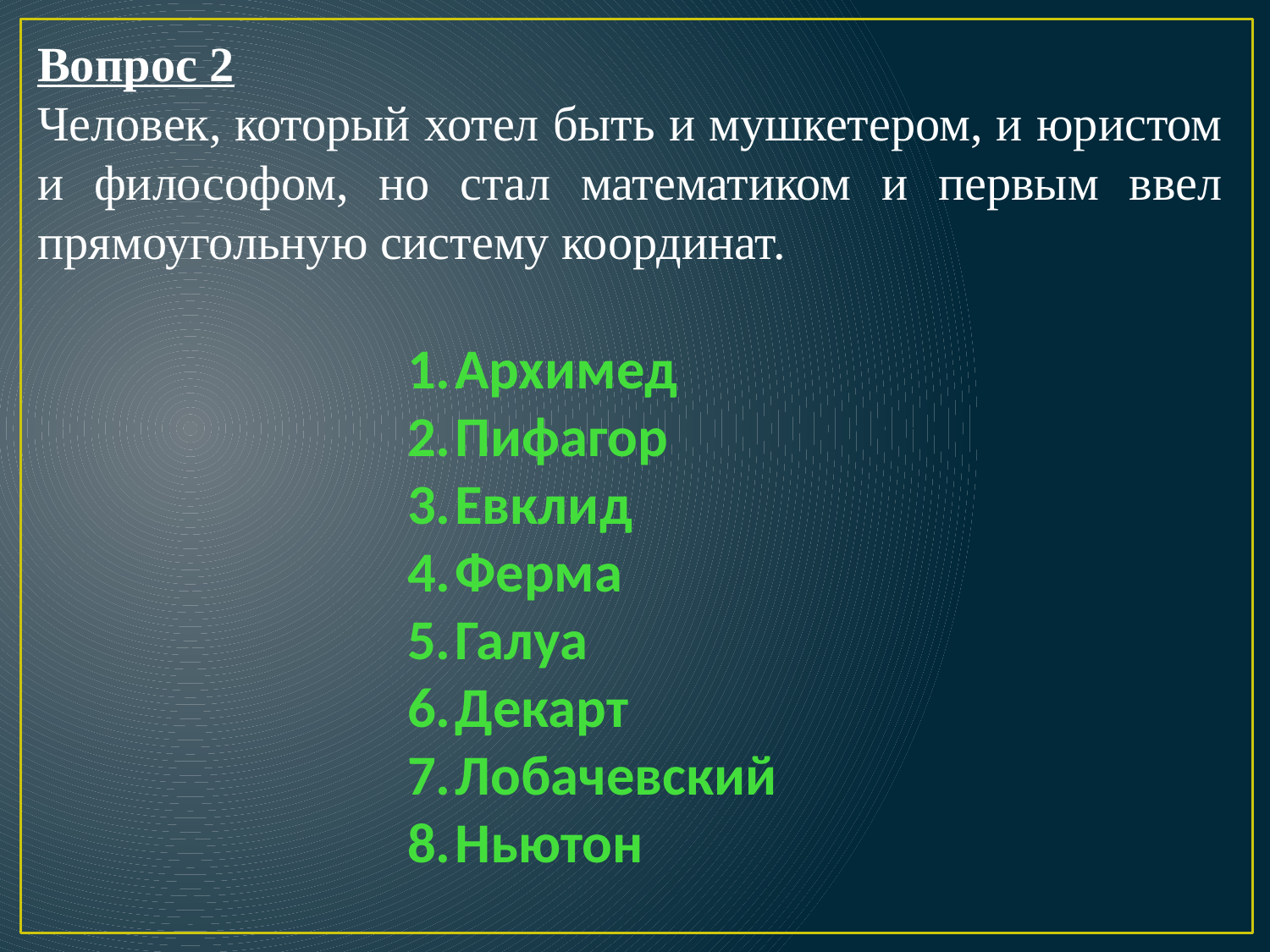

Вопрос 2
Человек, который хотел быть и мушкетером, и юристом и философом, но стал математиком и первым ввел прямоугольную систему координат.
Архимед
Пифагор
Евклид
Ферма
Галуа
Декарт
Лобачевский
Ньютон